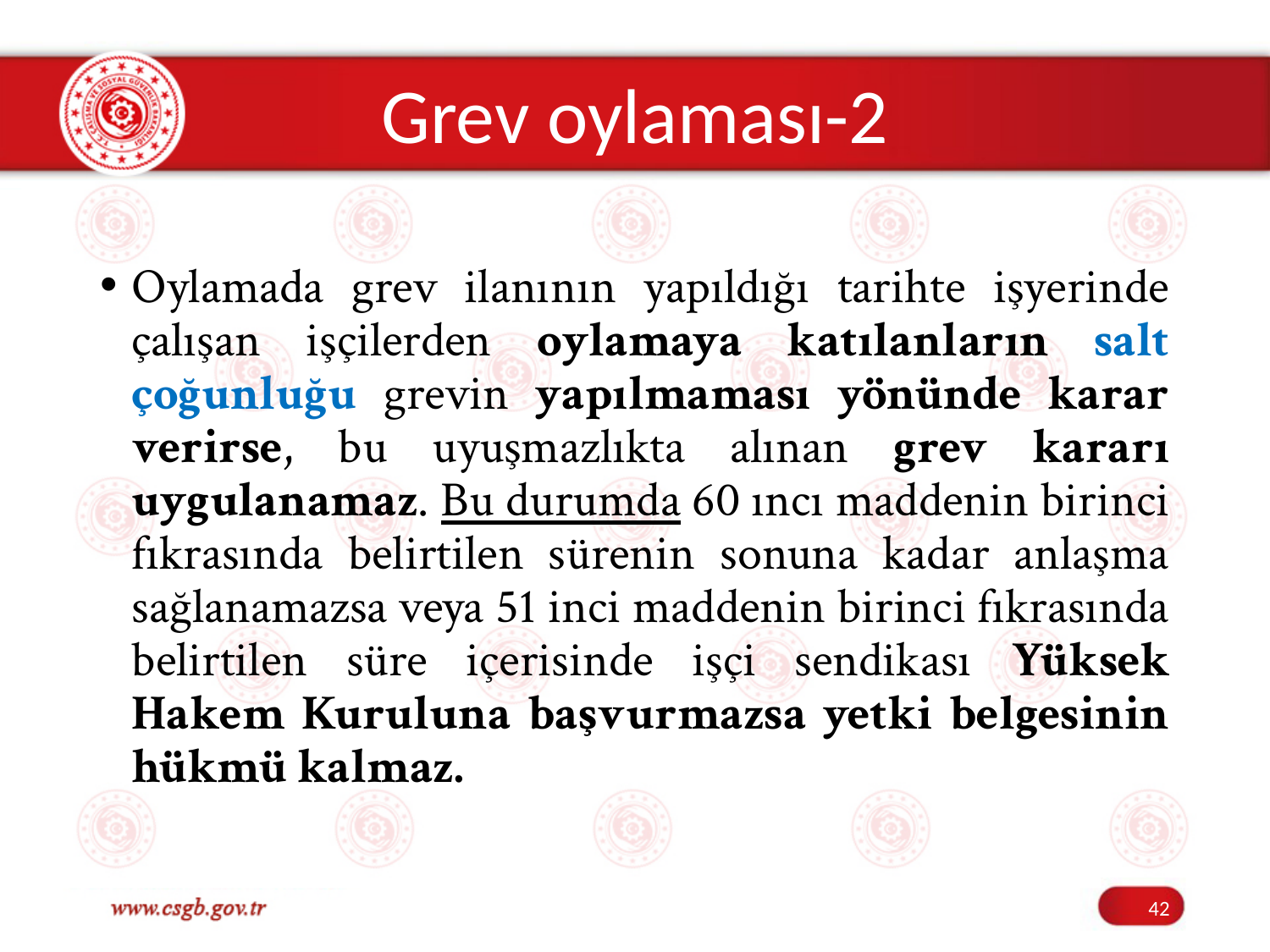

# Grev oylaması-2

Oylamada grev ilanının yapıldığı tarihte işyerinde çalışan işçilerden oylamaya katılanların salt çoğunluğu grevin yapılmaması yönünde karar verirse, bu uyuşmazlıkta alınan grev kararı uygulanamaz. Bu durumda 60 ıncı maddenin birinci fıkrasında belirtilen sürenin sonuna kadar anlaşma sağlanamazsa veya 51 inci maddenin birinci fıkrasında belirtilen süre içerisinde işçi sendikası Yüksek Hakem Kuruluna başvurmazsa yetki belgesinin hükmü kalmaz.

42